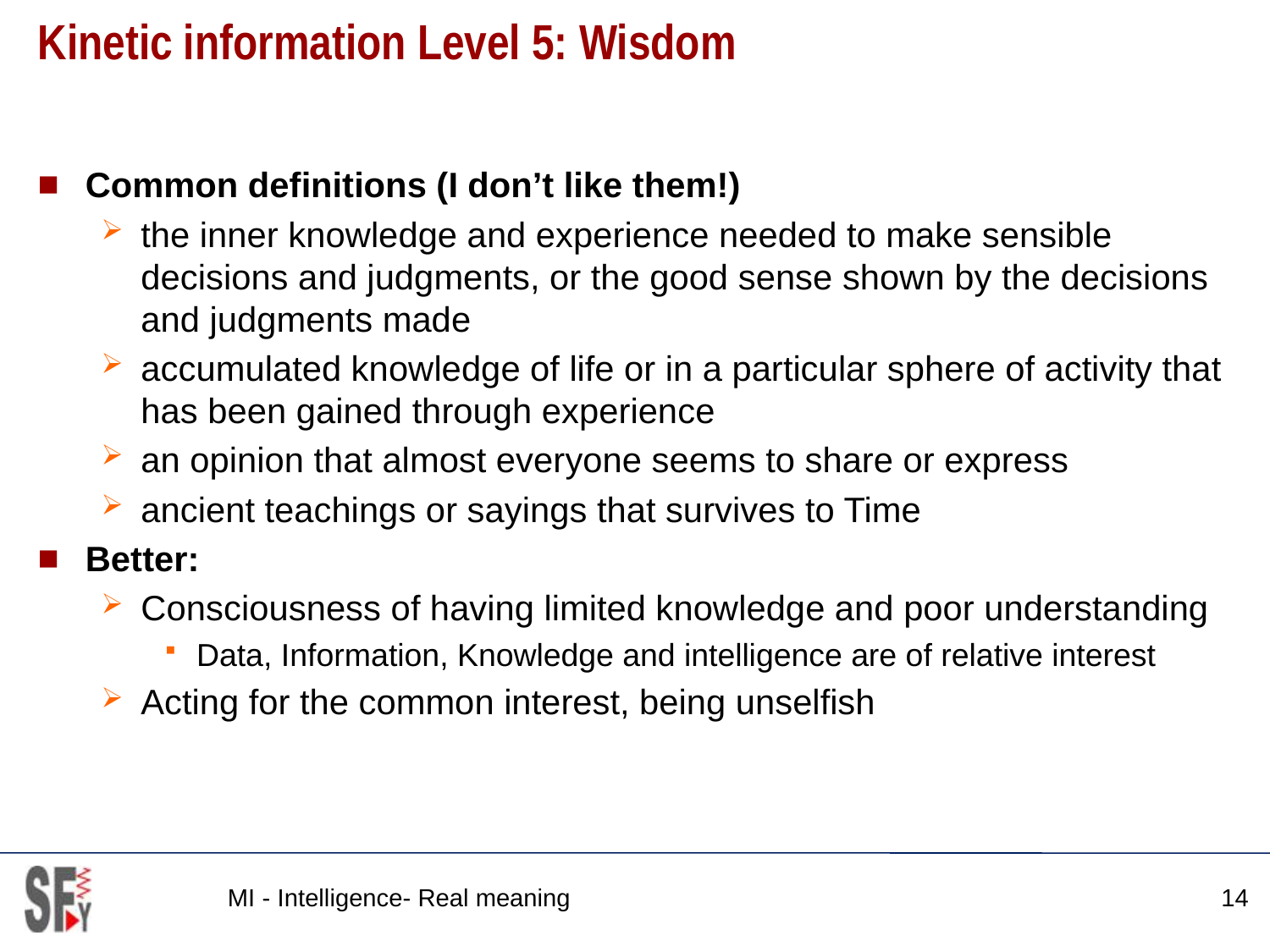

# Kinetic information Level 5: Wisdom
Common definitions (I don’t like them!)
the inner knowledge and experience needed to make sensible decisions and judgments, or the good sense shown by the decisions and judgments made
accumulated knowledge of life or in a particular sphere of activity that has been gained through experience
an opinion that almost everyone seems to share or express
ancient teachings or sayings that survives to Time
Better:
Consciousness of having limited knowledge and poor understanding
Data, Information, Knowledge and intelligence are of relative interest
Acting for the common interest, being unselfish

MI - Intelligence- Real meaning
14